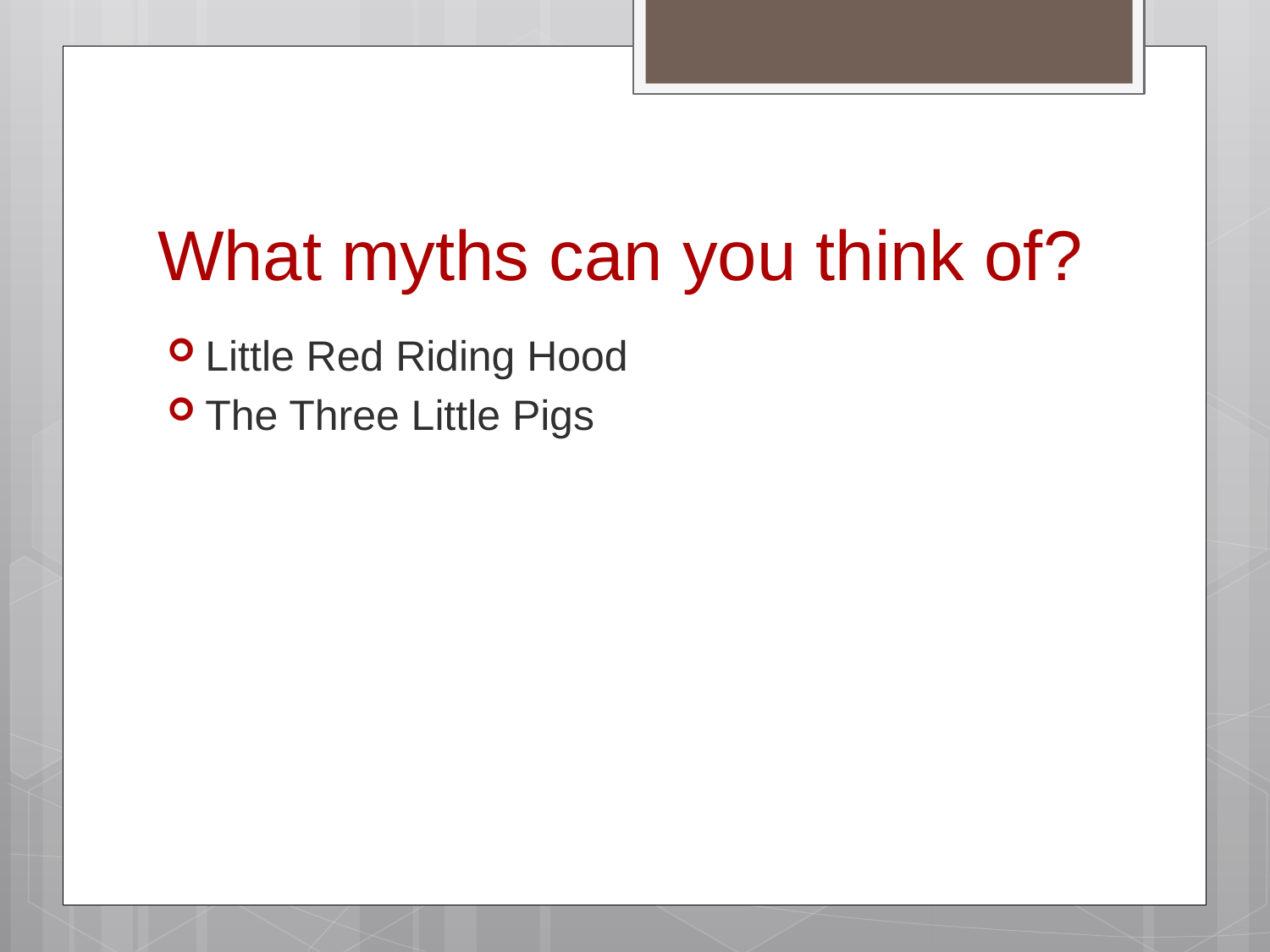

# What myths can you think of?
Little Red Riding Hood
The Three Little Pigs